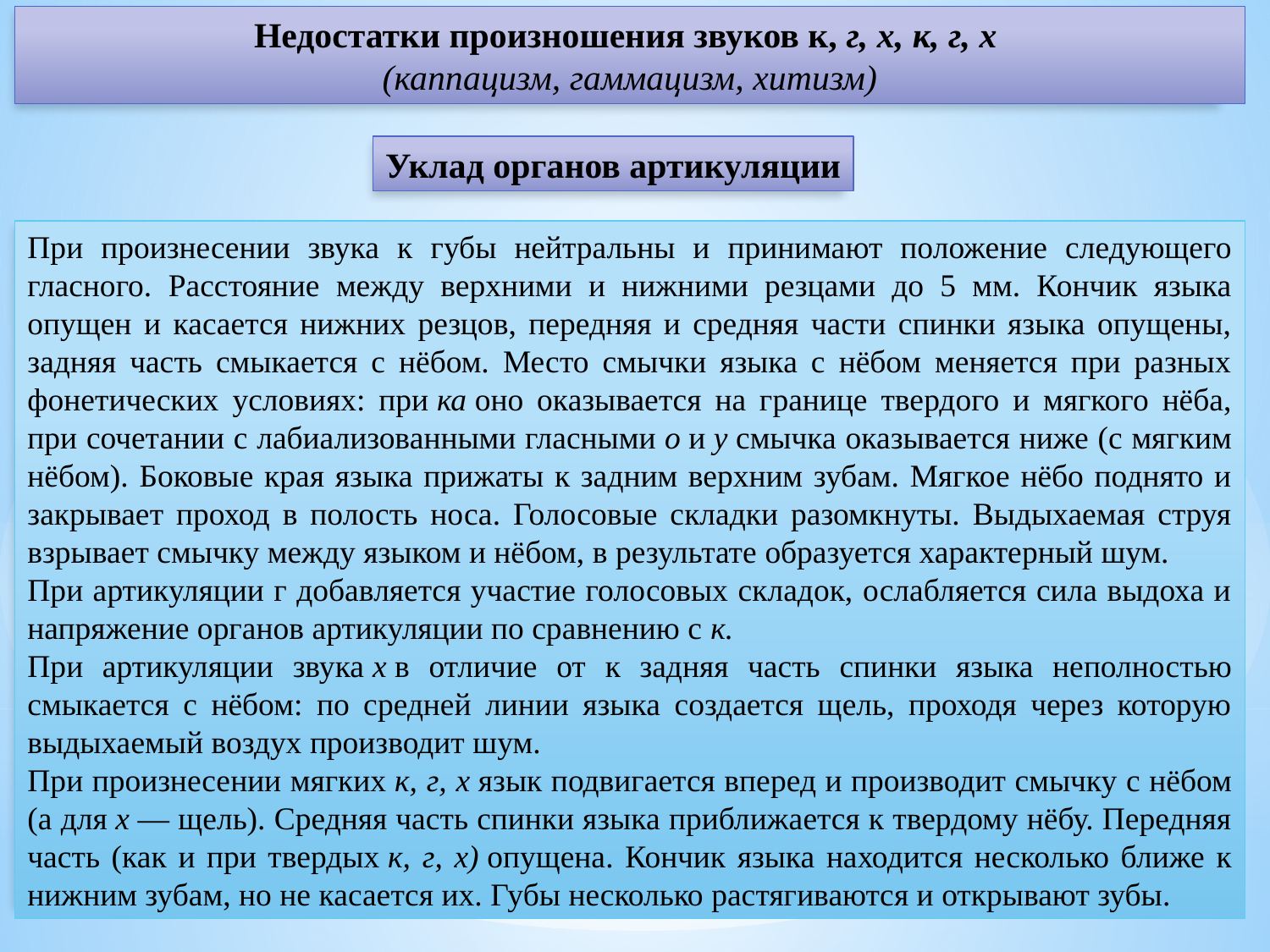

Недостатки произношения звуков к, г, х, к, г, х
(каппацизм, гаммацизм, хитизм)
Уклад органов артикуляции
При произнесении звука к губы нейтральны и принимают положение следующего гласного. Расстояние между верхними и нижними резцами до 5 мм. Кончик языка опущен и касается нижних резцов, передняя и средняя части спинки языка опущены, задняя часть смыкается с нёбом. Место смычки языка с нёбом меняется при разных фонетических условиях: при ка оно оказывается на границе твердого и мягкого нёба, при сочетании с лабиализованными гласными о и у смычка оказывается ниже (с мягким нёбом). Боковые края языка прижаты к задним верхним зубам. Мягкое нёбо поднято и закрывает проход в полость носа. Голосовые складки разомкнуты. Выдыхаемая струя взрывает смычку между языком и нёбом, в результате образуется характерный шум.
При артикуляции г добавляется участие голосовых складок, ослабляется сила выдоха и напряжение органов артикуляции по сравнению с к.
При артикуляции звука х в отличие от к задняя часть спинки языка неполностью смыкается с нёбом: по средней линии языка создается щель, проходя через которую выдыхаемый воздух производит шум.
При произнесении мягких к, г, х язык подвигается вперед и производит смычку с нёбом (а для х — щель). Средняя часть спинки языка приближается к твердому нёбу. Передняя часть (как и при твердых к, г, х) опущена. Кончик языка находится несколько ближе к нижним зубам, но не касается их. Губы несколько растягиваются и открывают зубы.